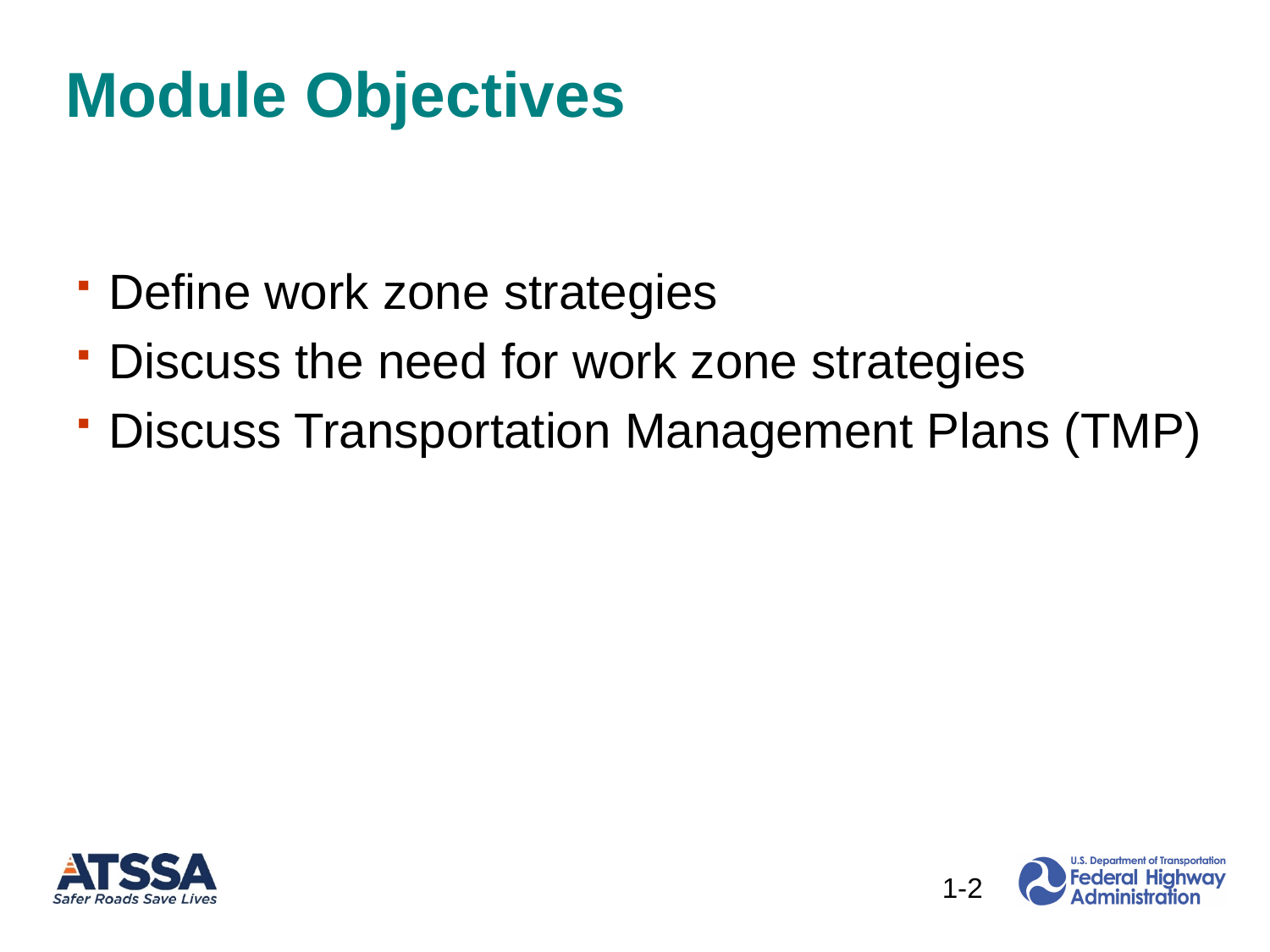

# Module Objectives
Define work zone strategies
Discuss the need for work zone strategies
Discuss Transportation Management Plans (TMP)